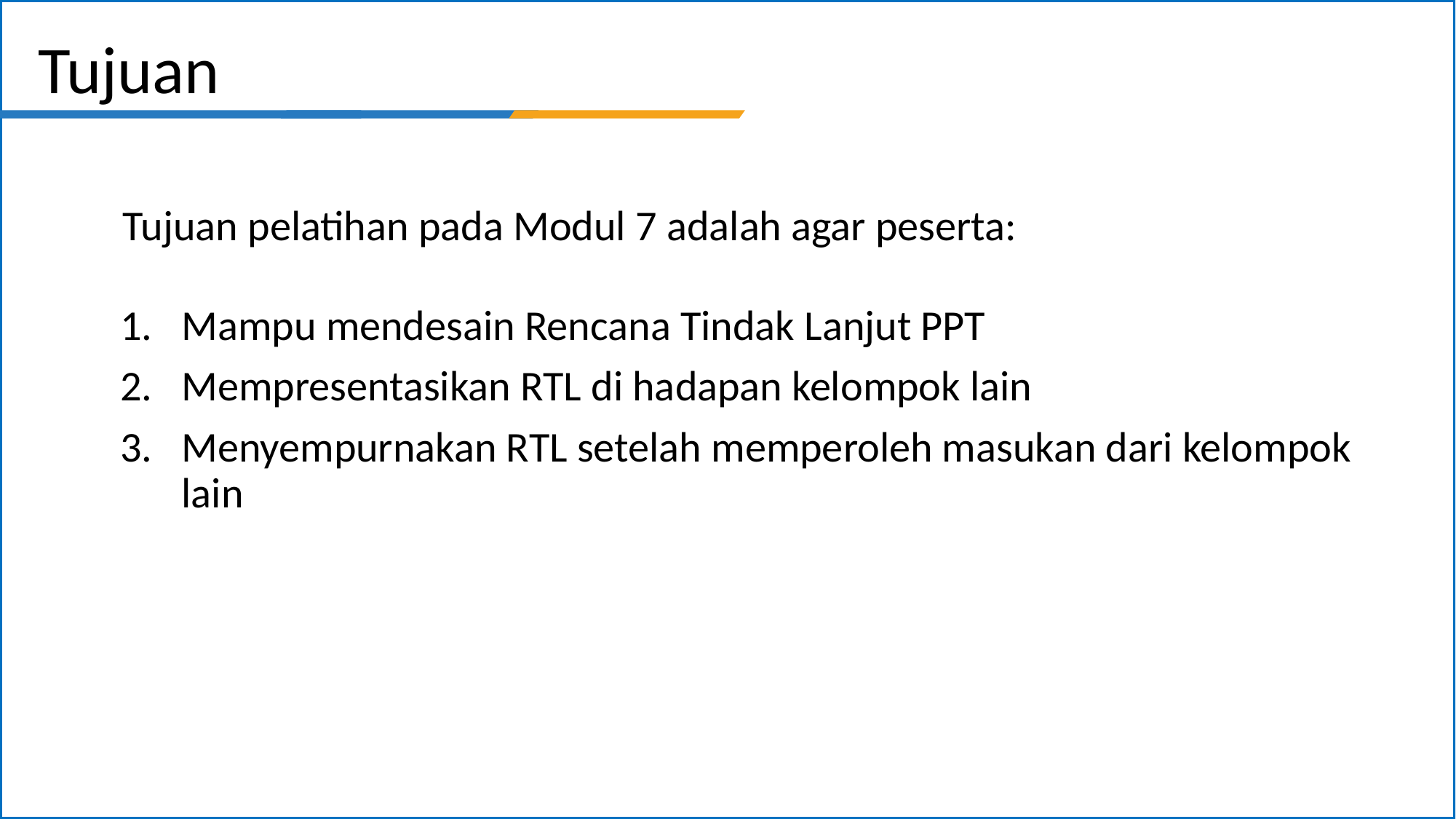

# Tujuan

Tujuan pelatihan pada Modul 7 adalah agar peserta:
Mampu mendesain Rencana Tindak Lanjut PPT
Mempresentasikan RTL di hadapan kelompok lain
Menyempurnakan RTL setelah memperoleh masukan dari kelompok lain